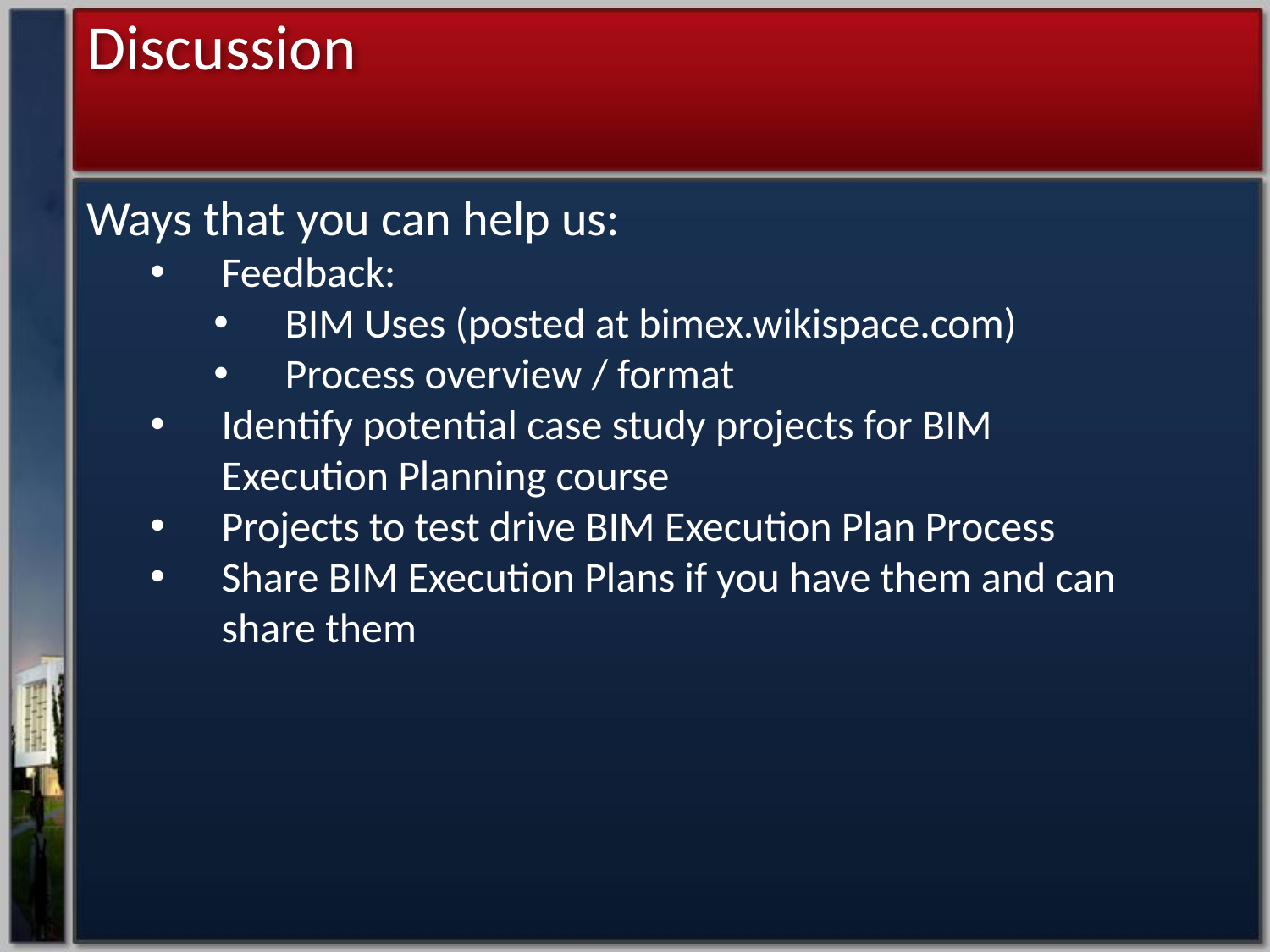

Discussion
Ways that you can help us:
Feedback:
BIM Uses (posted at bimex.wikispace.com)
Process overview / format
Identify potential case study projects for BIM Execution Planning course
Projects to test drive BIM Execution Plan Process
Share BIM Execution Plans if you have them and can share them